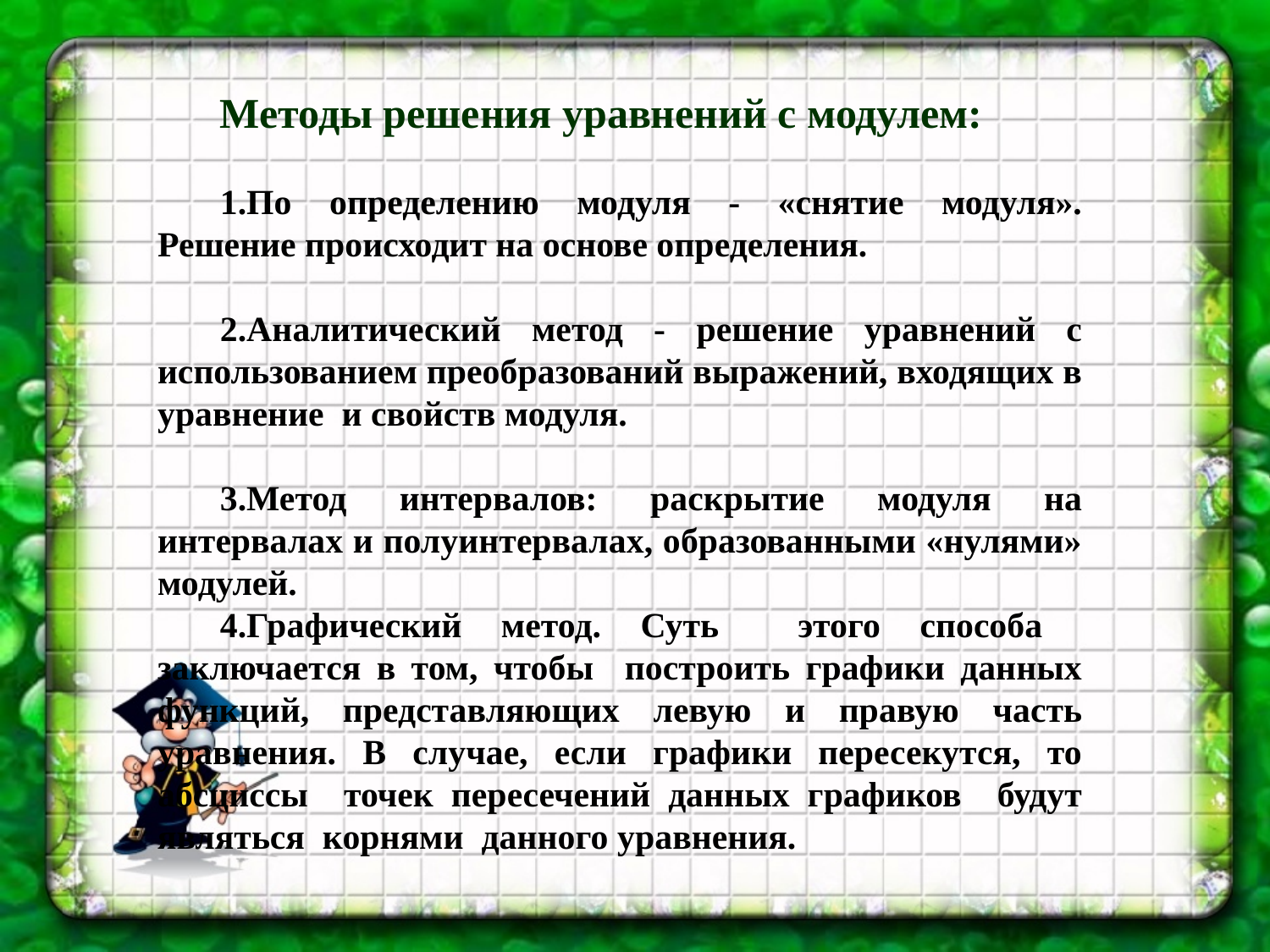

Методы решения уравнений с модулем:

1.По определению модуля - «снятие модуля». Решение происходит на основе определения.

2.Аналитический метод - решение уравнений с использованием преобразований выражений, входящих в уравнение  и свойств модуля.

3.Метод интервалов: раскрытие модуля на интервалах и полуинтервалах, образованными «нулями» модулей.
4.Графический метод. Суть  этого способа  заключается в том, чтобы  построить графики данных функций, представляющих левую и правую часть уравнения. В случае, если графики пересекутся, то абсциссы  точек пересечений данных графиков  будут являться  корнями  данного уравнения.